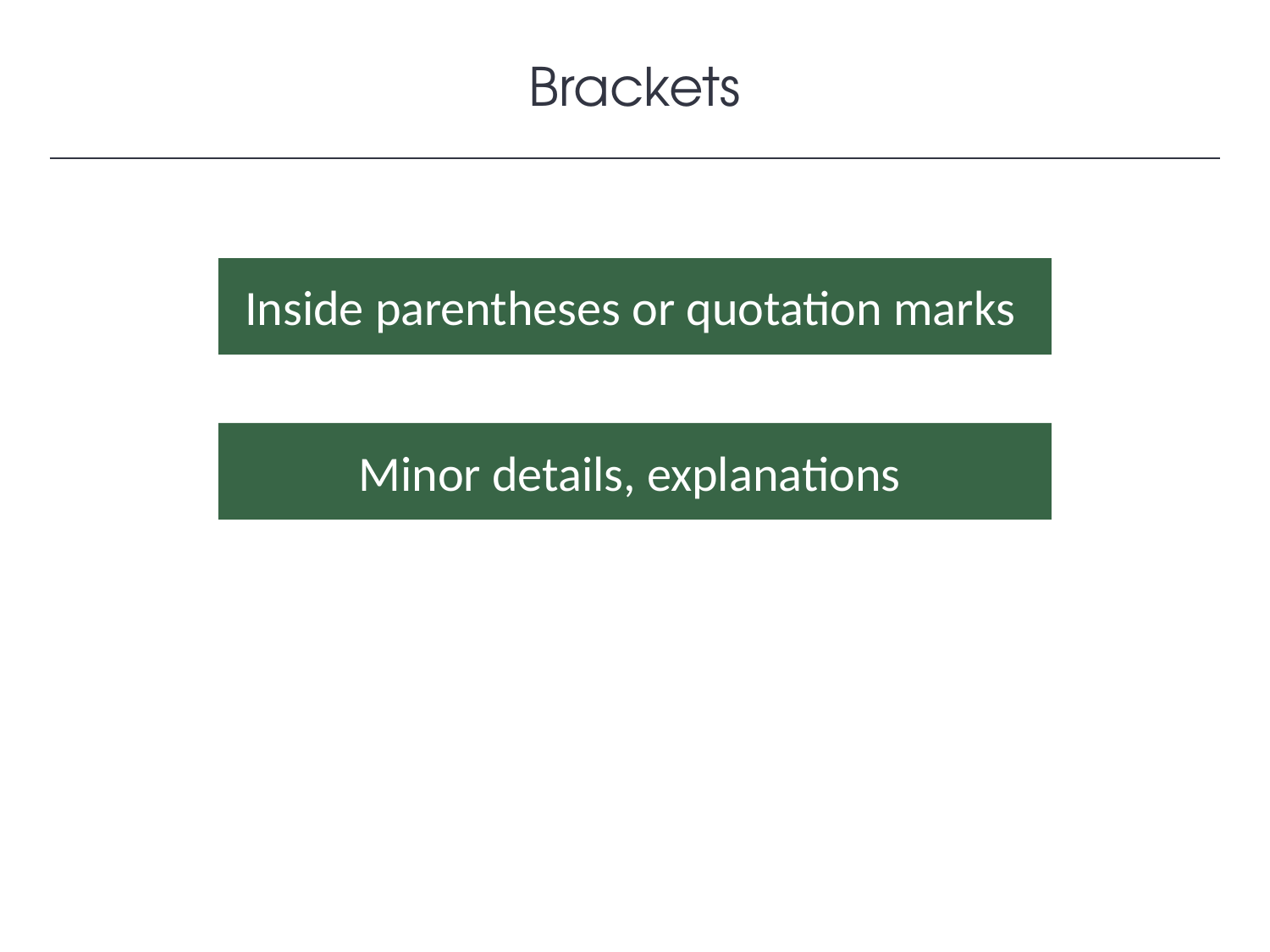

Brackets

Inside parentheses or quotation marks

Minor details, explanations